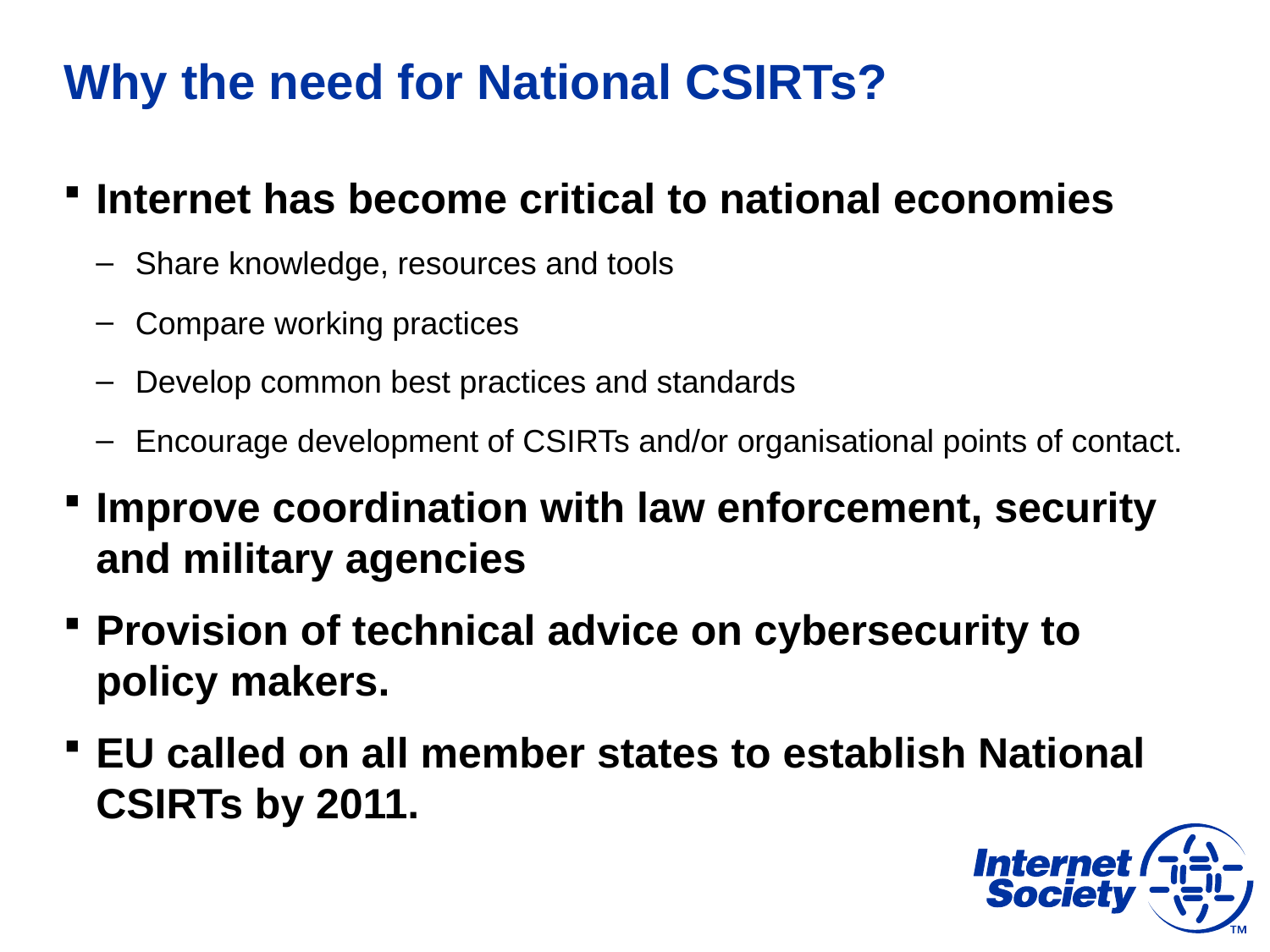

# Why the need for National CSIRTs?
Internet has become critical to national economies
Share knowledge, resources and tools
Compare working practices
Develop common best practices and standards
Encourage development of CSIRTs and/or organisational points of contact.
Improve coordination with law enforcement, security and military agencies
Provision of technical advice on cybersecurity to policy makers.
EU called on all member states to establish National CSIRTs by 2011.